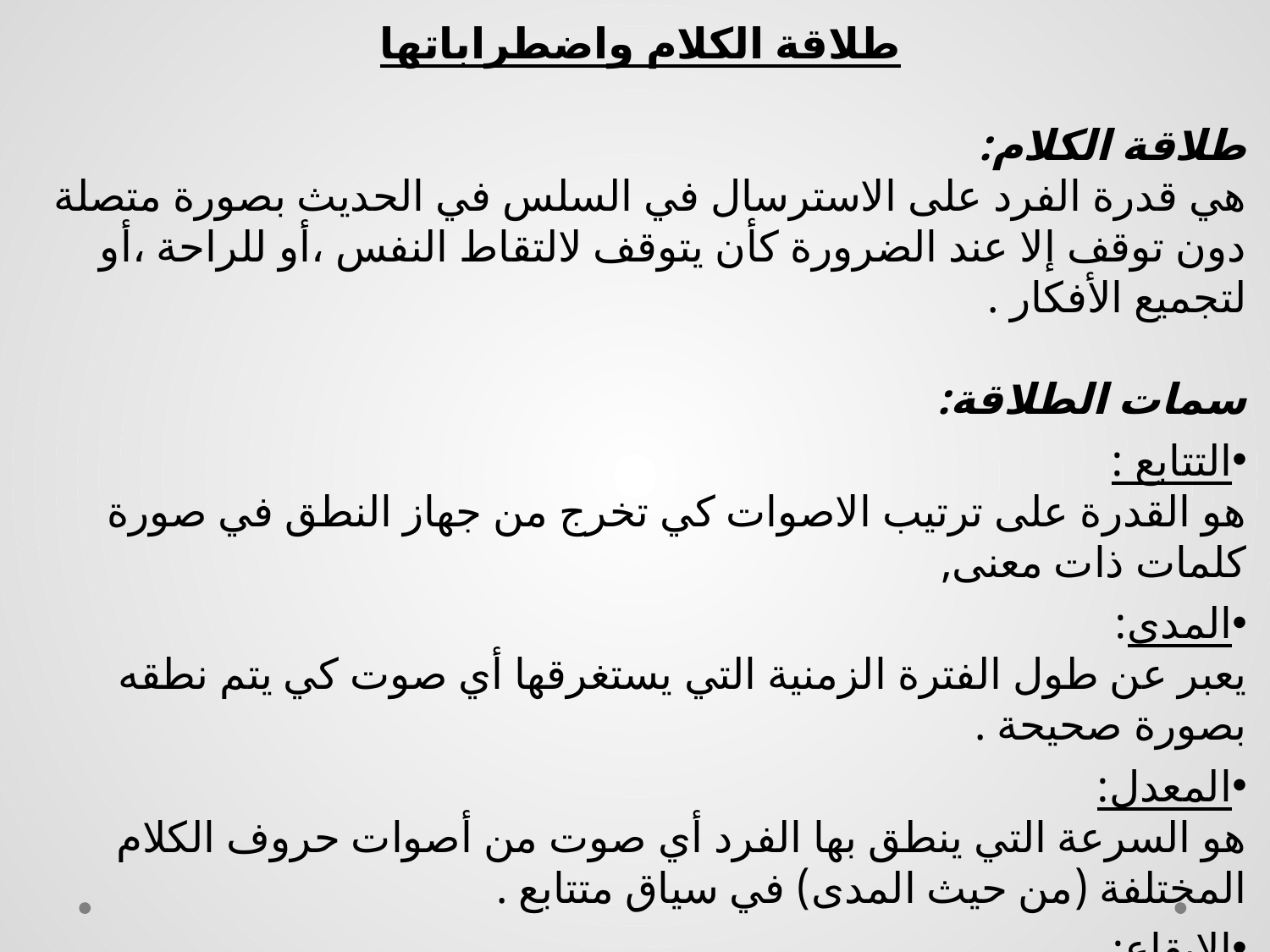

طلاقة الكلام واضطراباتها

طلاقة الكلام:
هي قدرة الفرد على الاسترسال في السلس في الحديث بصورة متصلة دون توقف إلا عند الضرورة كأن يتوقف لالتقاط النفس ،أو للراحة ،أو لتجميع الأفكار .

سمات الطلاقة:

التتابع :
هو القدرة على ترتيب الاصوات كي تخرج من جهاز النطق في صورة كلمات ذات معنى,

المدى:
يعبر عن طول الفترة الزمنية التي يستغرقها أي صوت كي يتم نطقه بصورة صحيحة .

المعدل:
هو السرعة التي ينطق بها الفرد أي صوت من أصوات حروف الكلام المختلفة (من حيث المدى) في سياق متتابع .

الإيقاع:
هو نطق الأصوات في أنساق منتظمة ومتناغمة ،وتكرار ذلك بانتظام .أثناء الحديث بحيث يظهر الكلام بصورة مشوقة ومريحة للمستمع.

#